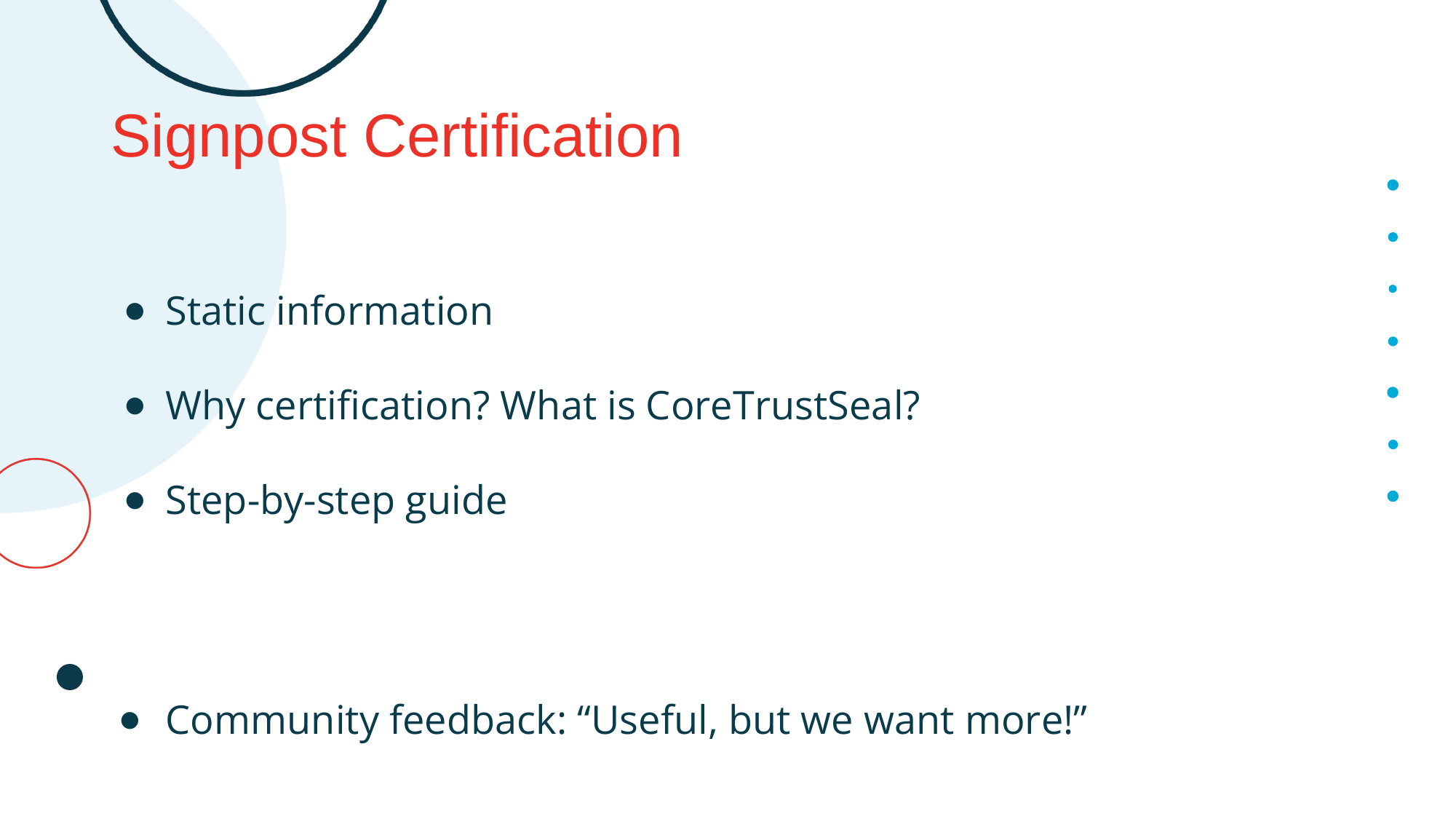

# Signpost Certification
Static information
Why certification? What is CoreTrustSeal?
Step-by-step guide

Community feedback: “Useful, but we want more!”